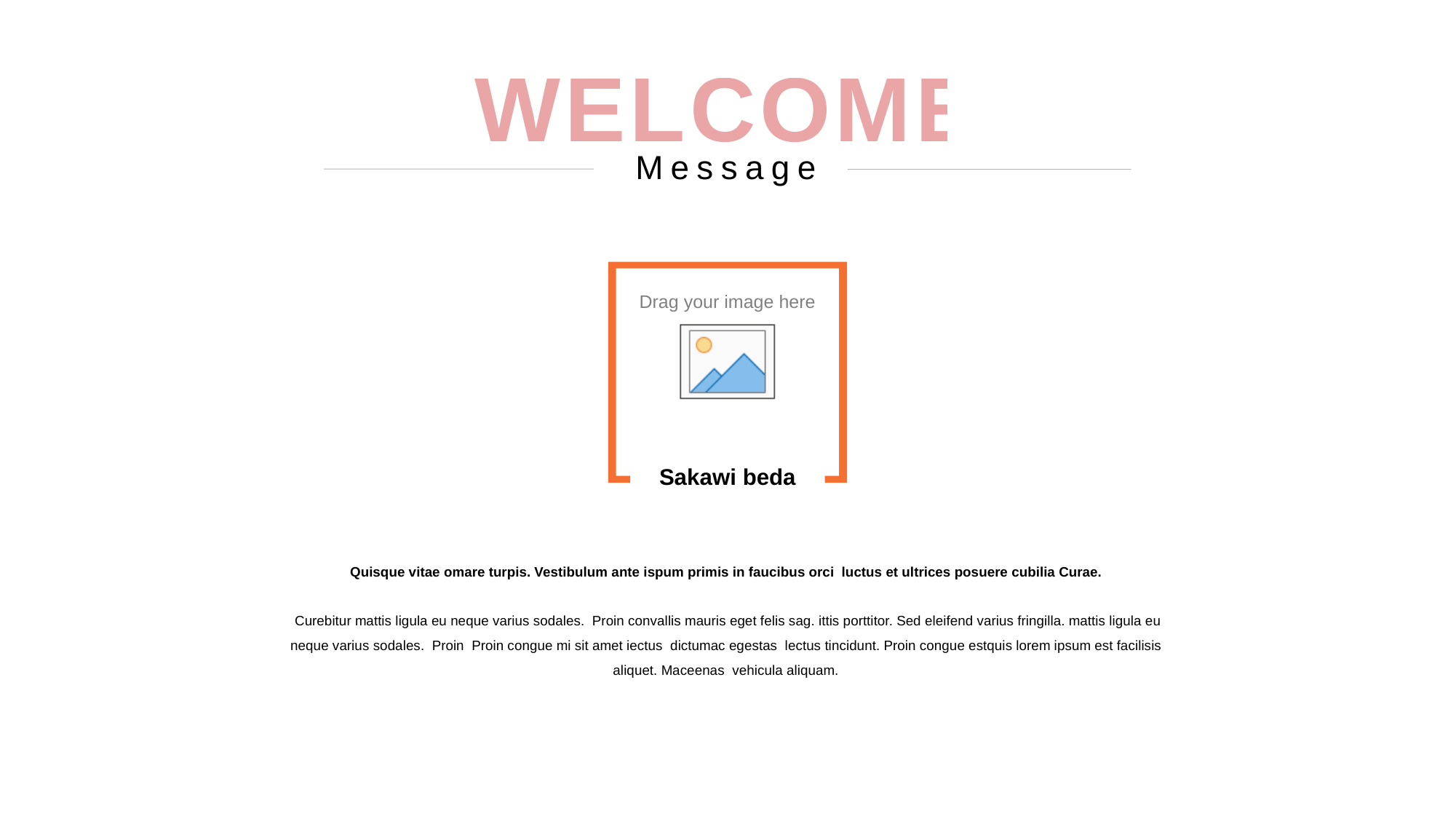

WELCOME
Message

Sakawi beda

Quisque vitae omare turpis. Vestibulum ante ispum primis in faucibus orci  luctus et ultrices posuere cubilia Curae.

Curebitur mattis ligula eu neque varius sodales.  Proin convallis mauris eget felis sag. ittis porttitor. Sed eleifend varius fringilla. mattis ligula eu neque varius sodales.  Proin  Proin congue mi sit amet iectus  dictumac egestas  lectus tincidunt. Proin congue estquis lorem ipsum est facilisis  aliquet. Maceenas  vehicula aliquam.